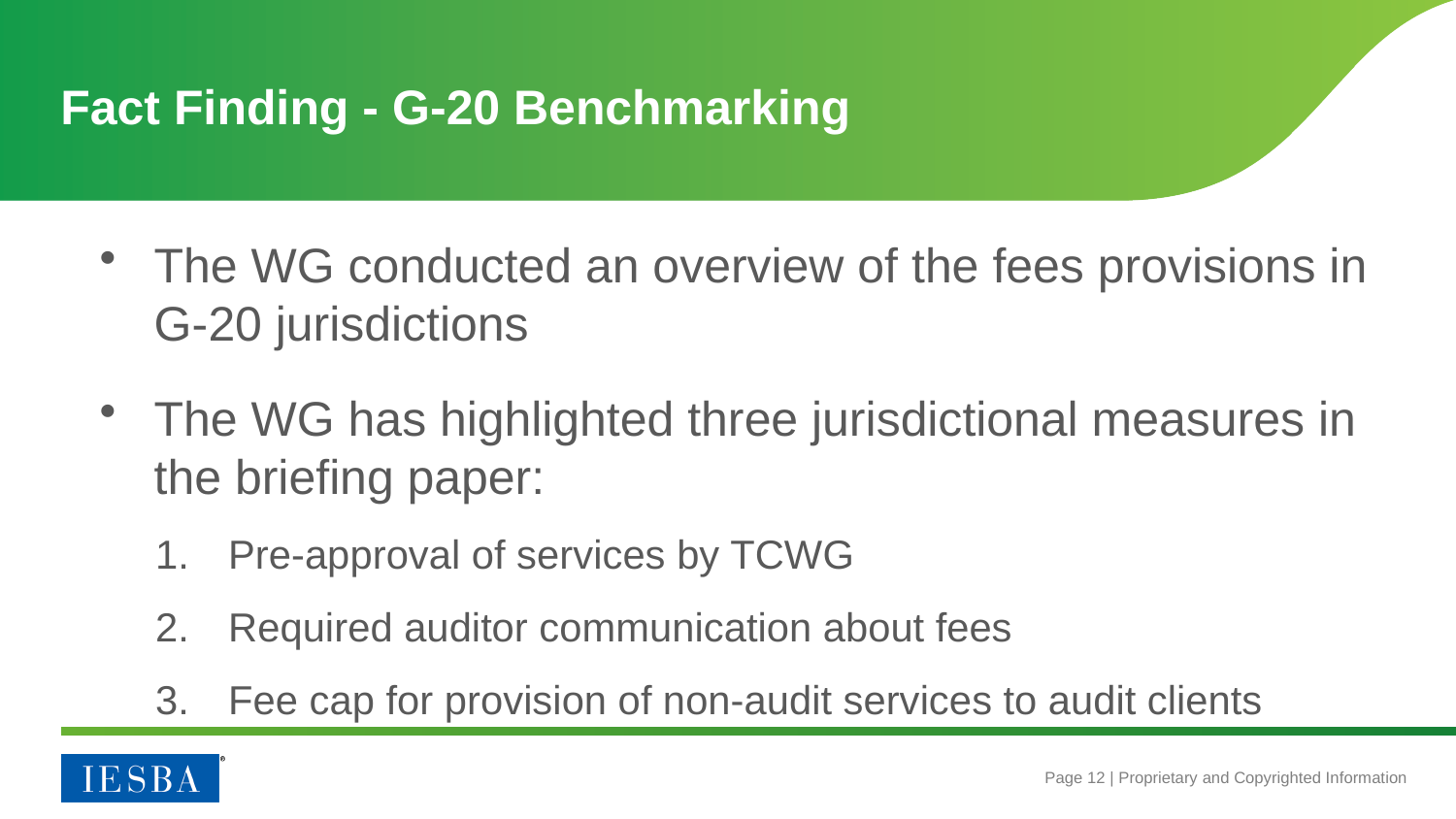

# Fact Finding - G-20 Benchmarking

The WG conducted an overview of the fees provisions in G-20 jurisdictions
The WG has highlighted three jurisdictional measures in the briefing paper:
Pre-approval of services by TCWG
Required auditor communication about fees
Fee cap for provision of non-audit services to audit clients